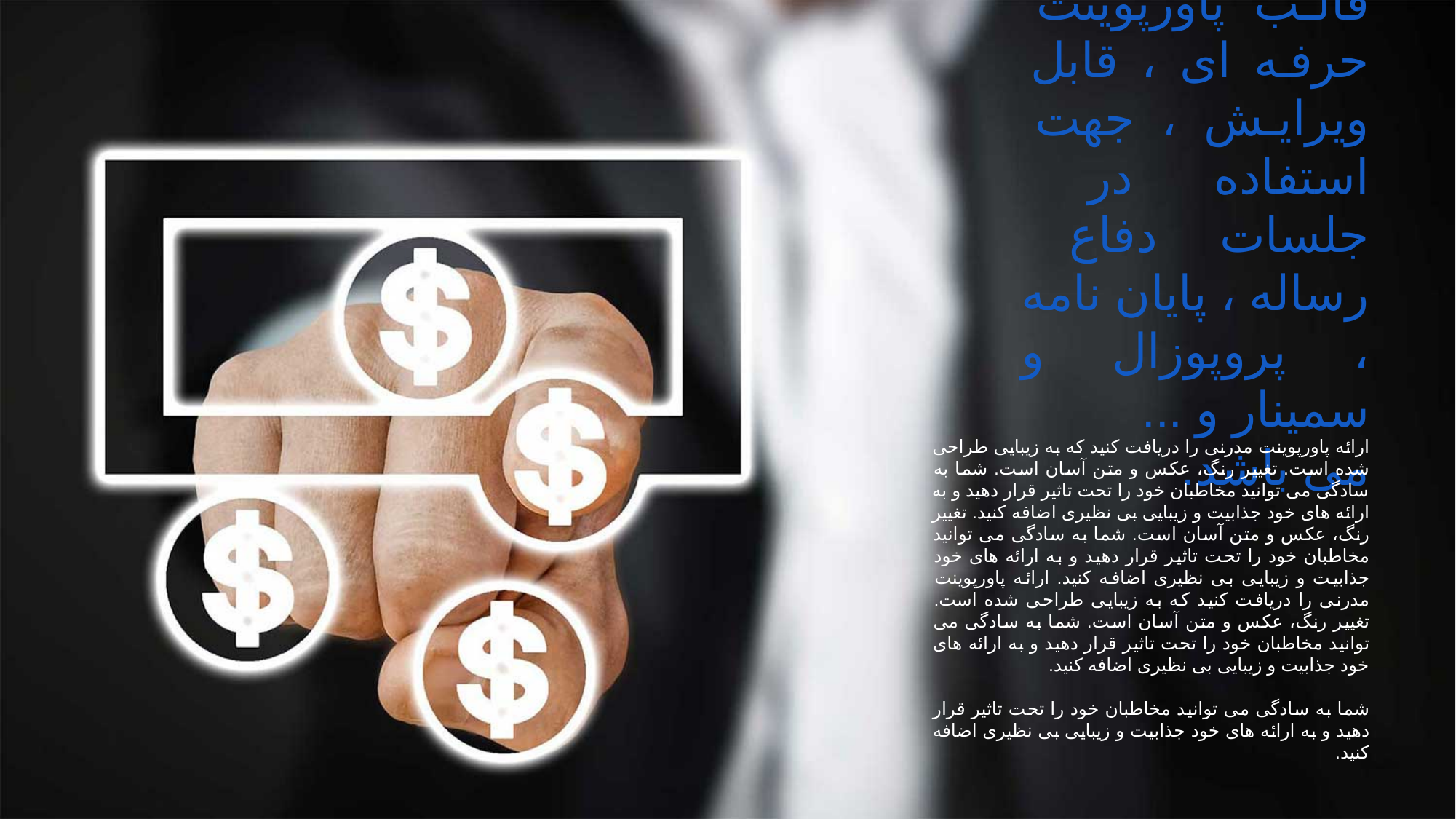

قالب پاورپوينت حرفه ای ، قابل ویرایش ، جهت استفاده در جلسات دفاع رساله ، پایان نامه ، پروپوزال و سمینار و ...
می باشد.
ارائه پاورپوینت مدرنی را دریافت کنید که به زیبایی طراحی شده است. تغییر رنگ، عکس و متن آسان است. شما به سادگی می توانید مخاطبان خود را تحت تاثیر قرار دهید و به ارائه های خود جذابیت و زیبایی بی نظیری اضافه کنید. تغییر رنگ، عکس و متن آسان است. شما به سادگی می توانید مخاطبان خود را تحت تاثیر قرار دهید و به ارائه های خود جذابیت و زیبایی بی نظیری اضافه کنید. ارائه پاورپوینت مدرنی را دریافت کنید که به زیبایی طراحی شده است. تغییر رنگ، عکس و متن آسان است. شما به سادگی می توانید مخاطبان خود را تحت تاثیر قرار دهید و به ارائه های خود جذابیت و زیبایی بی نظیری اضافه کنید.

شما به سادگی می توانید مخاطبان خود را تحت تاثیر قرار دهید و به ارائه های خود جذابیت و زیبایی بی نظیری اضافه کنید.